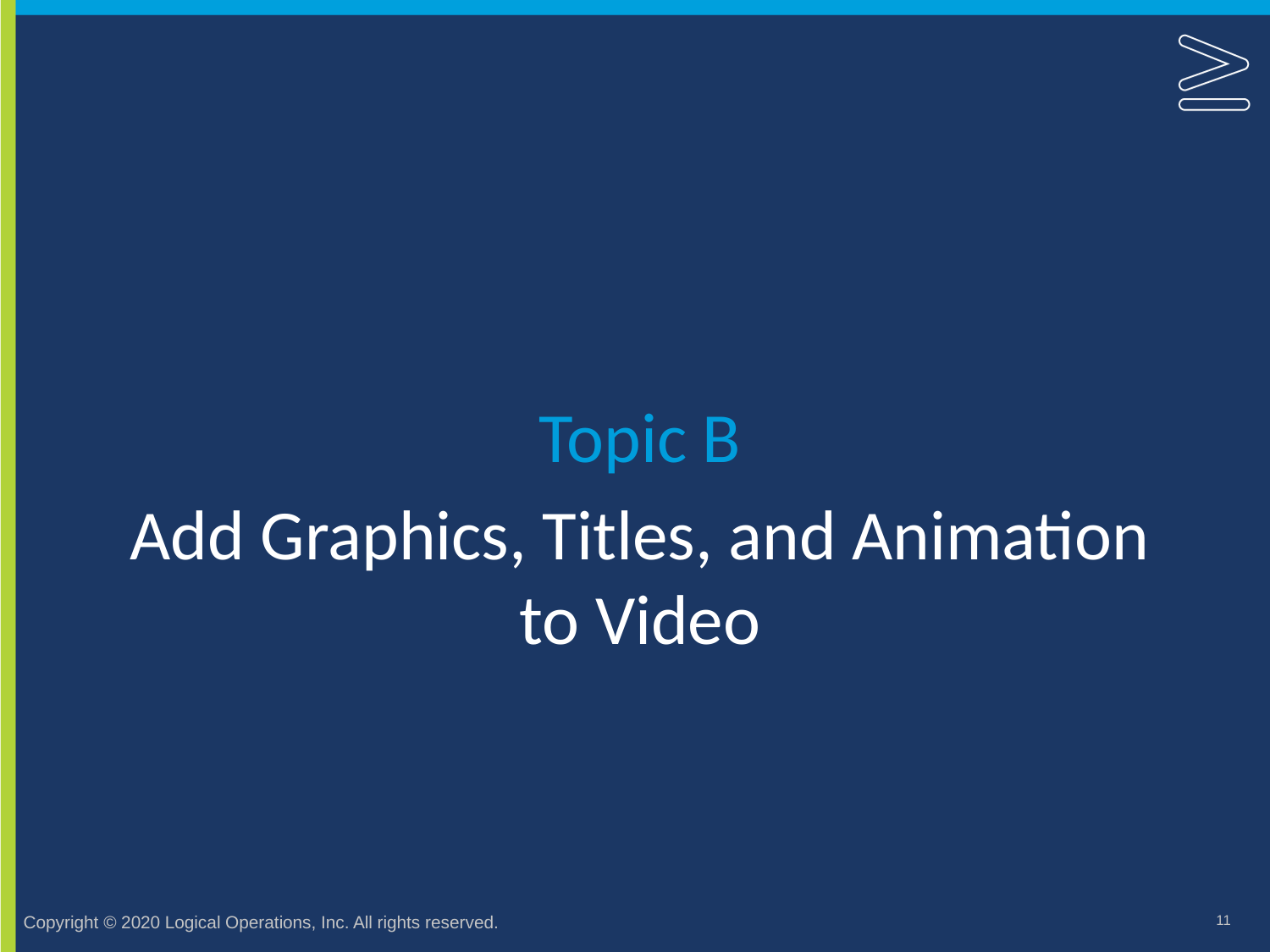

Topic B
# Add Graphics, Titles, and Animation to Video
11